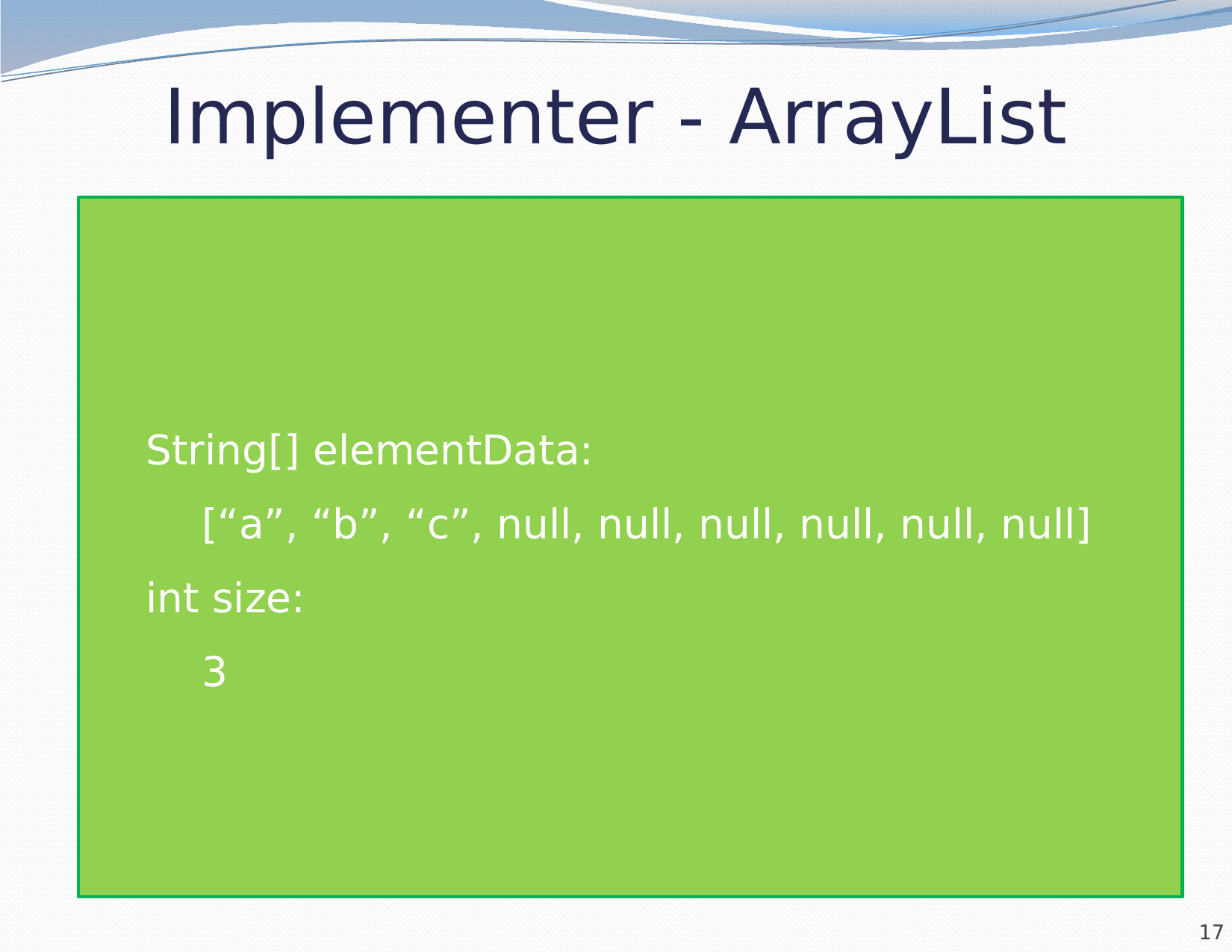

# Implementer - ArrayList
String[] elementData:
[“a”, “b”, “c”, null, null, null, null, null, null]
int size:
3